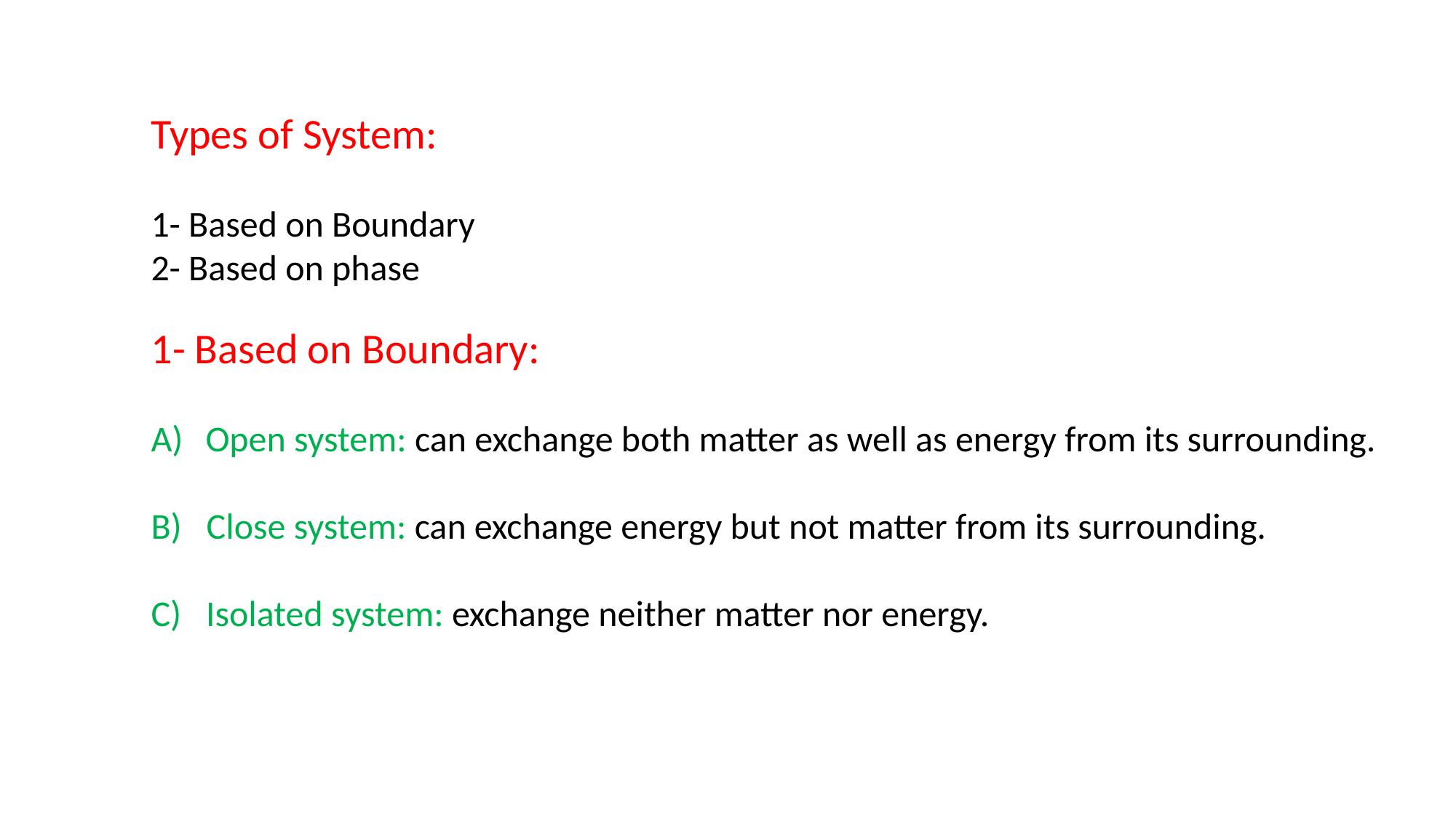

Types of System:

1- Based on Boundary
2- Based on phase

1- Based on Boundary:

Open system: can exchange both matter as well as energy from its surrounding.

B)   Close system: can exchange energy but not matter from its surrounding.

C)   Isolated system: exchange neither matter nor energy.